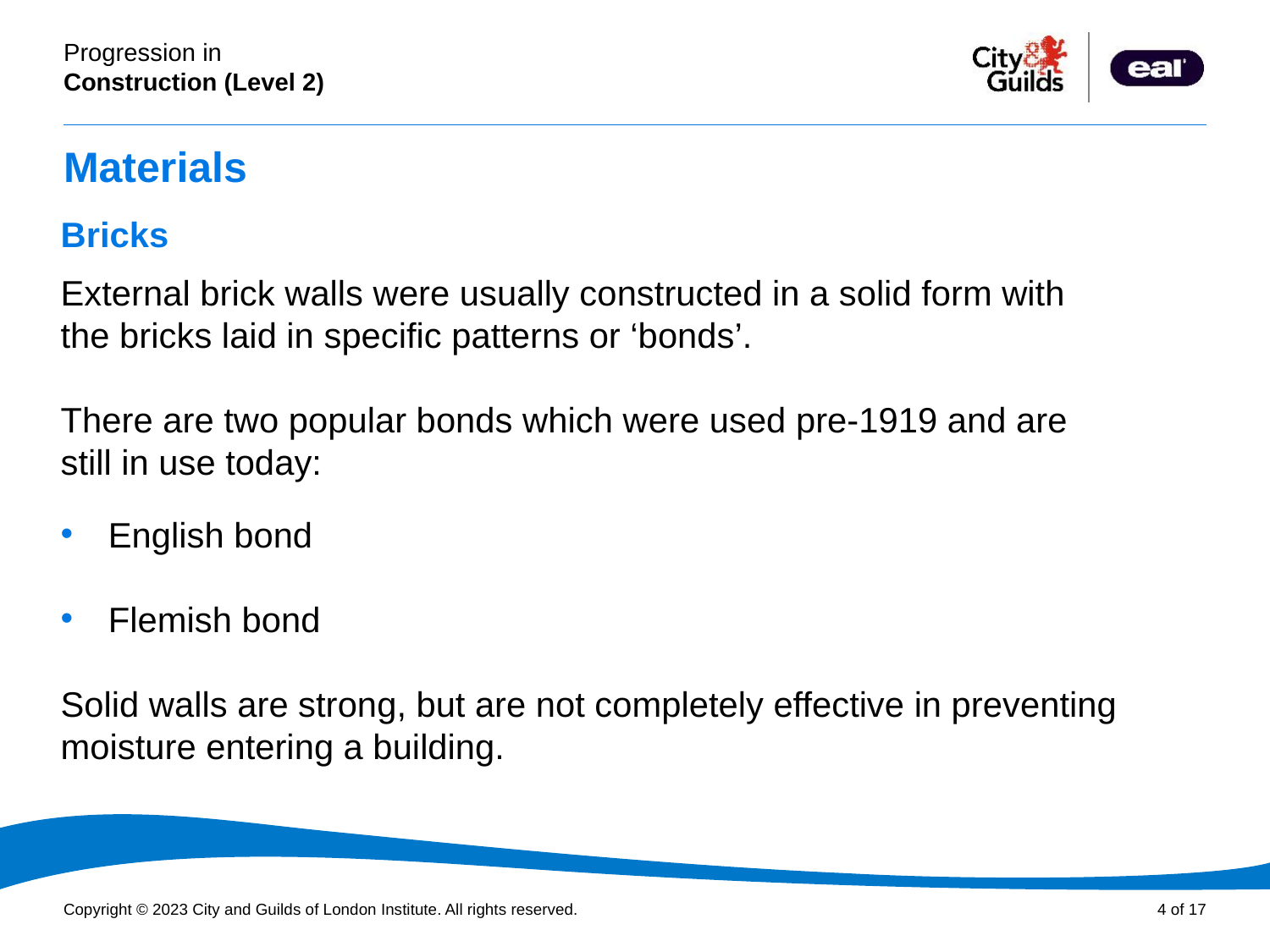

# Materials
Bricks
External brick walls were usually constructed in a solid form with the bricks laid in specific patterns or ‘bonds’.

There are two popular bonds which were used pre-1919 and are still in use today:

English bond

Flemish bond
Solid walls are strong, but are not completely effective in preventing moisture entering a building.